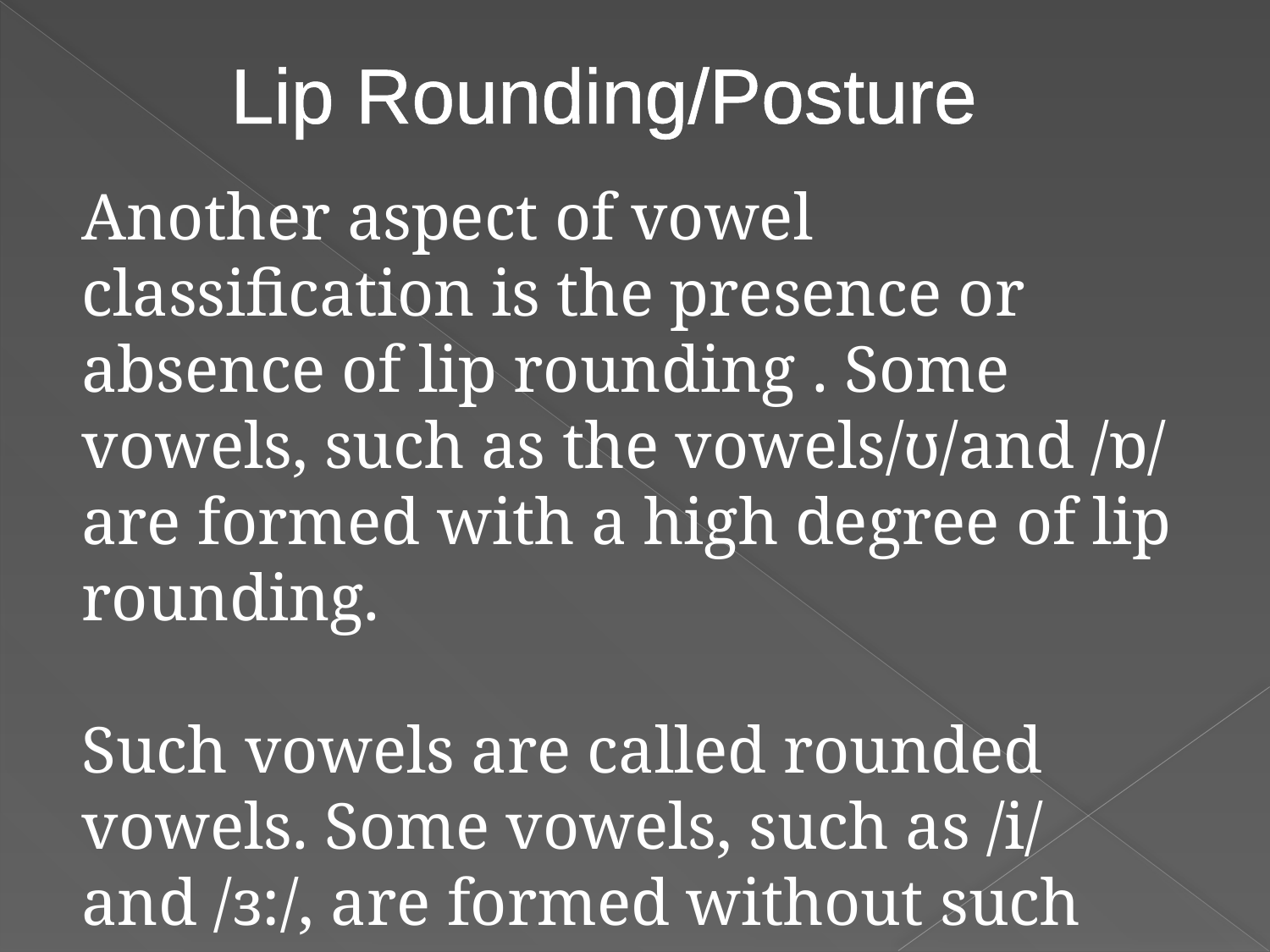

Lip Rounding/Posture
Another aspect of vowel classification is the presence or absence of lip rounding . Some vowels, such as the vowels/ʊ/and /ɒ/ are formed with a high degree of lip rounding.

Such vowels are called rounded vowels. Some vowels, such as /i/ and /ɜ:/, are formed without such rounding, and are called unrounded vowels.